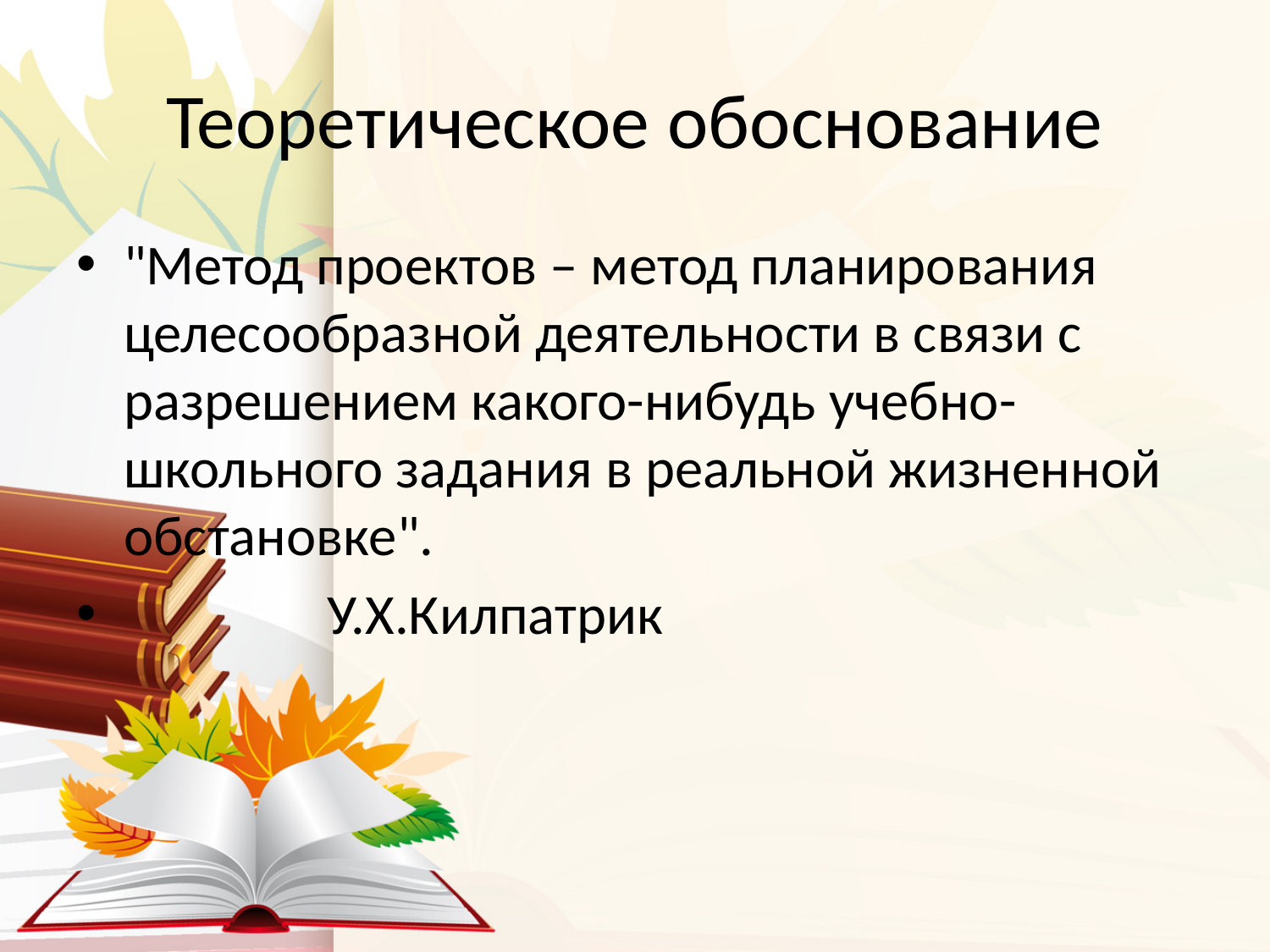

# Теоретическое обоснование
"Метод проектов – метод планирования целесообразной деятельности в связи с разрешением какого-нибудь учебно-школьного задания в реальной жизненной обстановке".
                У.Х.Килпатрик